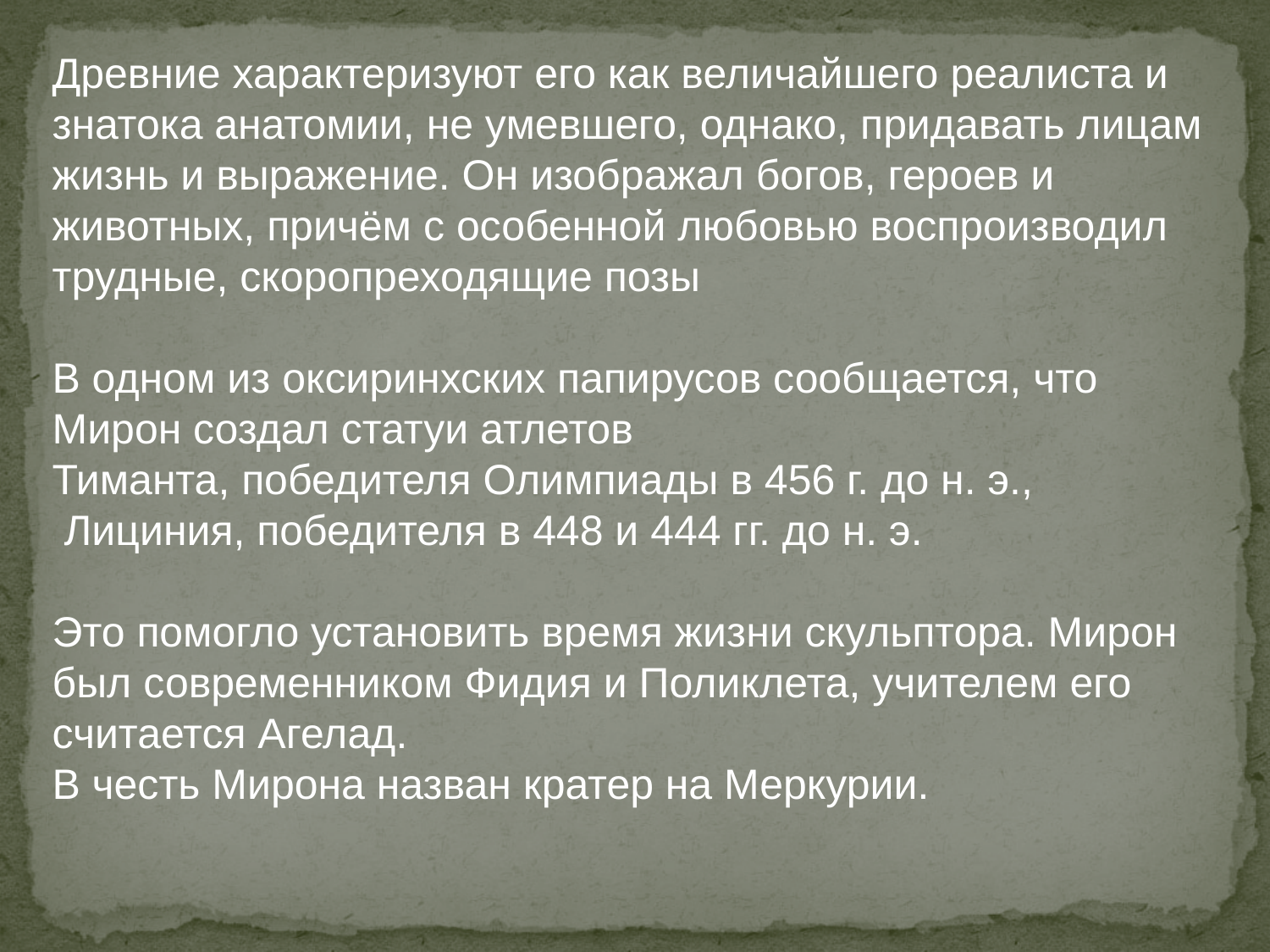

Древние характеризуют его как величайшего реалиста и знатока анатомии, не умевшего, однако, придавать лицам жизнь и выражение. Он изображал богов, героев и животных, причём с особенной любовью воспроизводил трудные, скоропреходящие позы

В одном из оксиринхских папирусов сообщается, что Мирон создал статуи атлетов
Тиманта, победителя Олимпиады в 456 г. до н. э.,
 Лициния, победителя в 448 и 444 гг. до н. э.

Это помогло установить время жизни скульптора. Мирон был современником Фидия и Поликлета, учителем его считается Агелад.
В честь Мирона назван кратер на Меркурии.